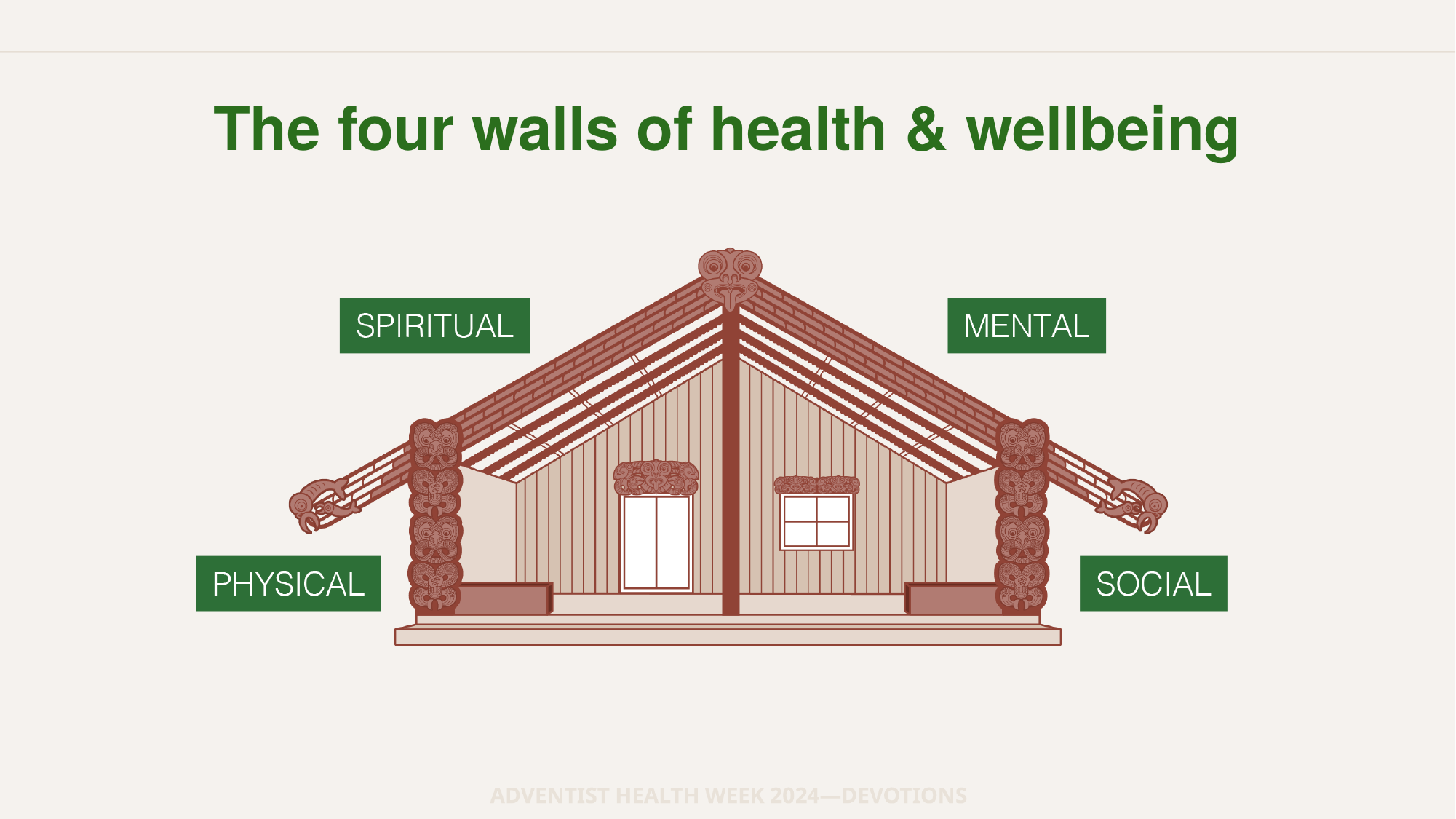

The four walls of health & wellbeing